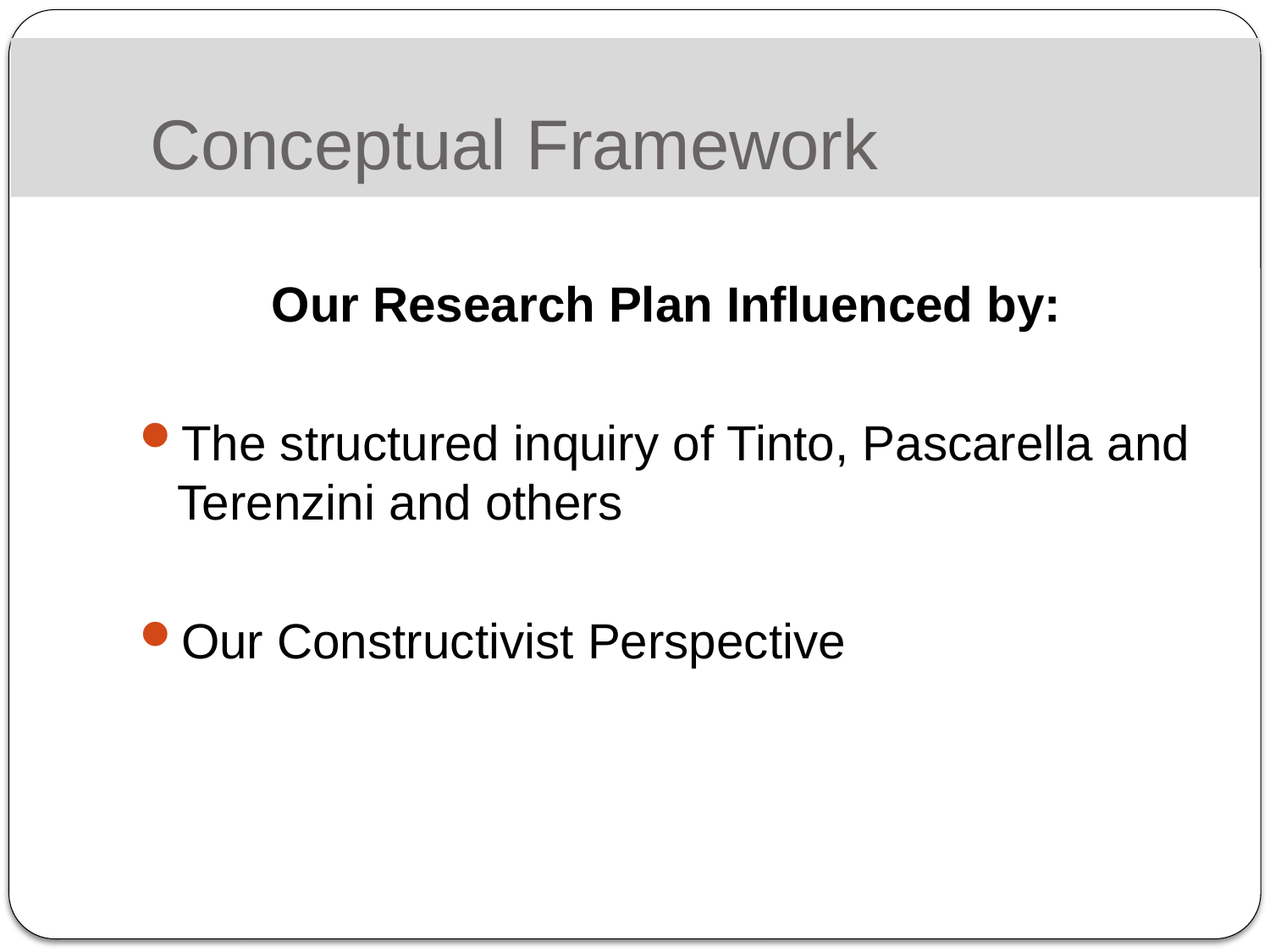

# Conceptual Framework

Our Research Plan Influenced by:

The structured inquiry of Tinto, Pascarella and Terenzini and others

Our Constructivist Perspective